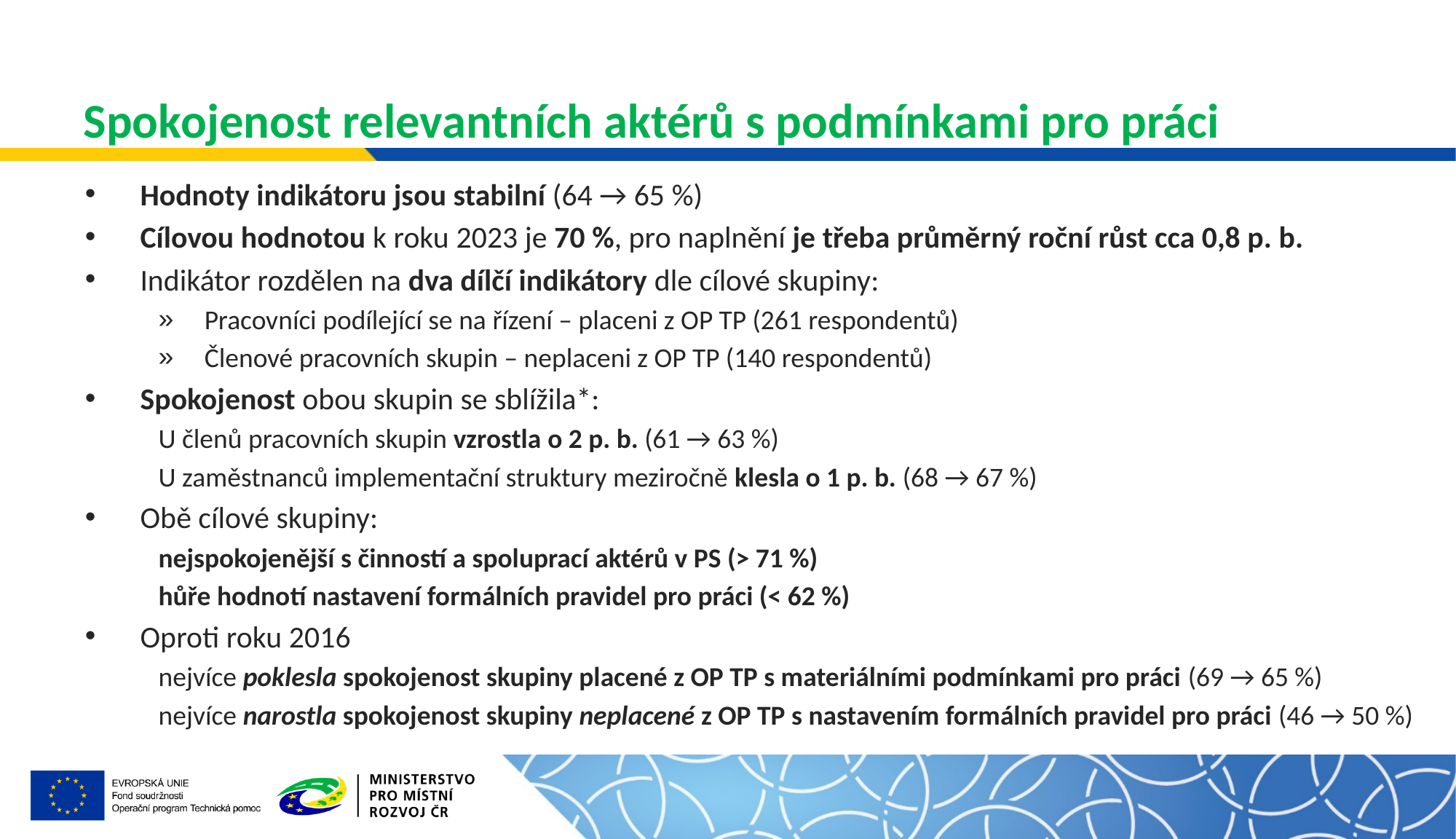

# Spokojenost relevantních aktérů s podmínkami pro práci
Hodnoty indikátoru jsou stabilní (64 → 65 %)
Cílovou hodnotou k roku 2023 je 70 %, pro naplnění je třeba průměrný roční růst cca 0,8 p. b.
Indikátor rozdělen na dva dílčí indikátory dle cílové skupiny:
Pracovníci podílející se na řízení – placeni z OP TP (261 respondentů)
Členové pracovních skupin – neplaceni z OP TP (140 respondentů)
Spokojenost obou skupin se sblížila*:
U členů pracovních skupin vzrostla o 2 p. b. (61 → 63 %)
U zaměstnanců implementační struktury meziročně klesla o 1 p. b. (68 → 67 %)
Obě cílové skupiny:
nejspokojenější s činností a spoluprací aktérů v PS (˃ 71 %)
hůře hodnotí nastavení formálních pravidel pro práci (˂ 62 %)
Oproti roku 2016
nejvíce poklesla spokojenost skupiny placené z OP TP s materiálními podmínkami pro práci (69 → 65 %)
nejvíce narostla spokojenost skupiny neplacené z OP TP s nastavením formálních pravidel pro práci (46 → 50 %)